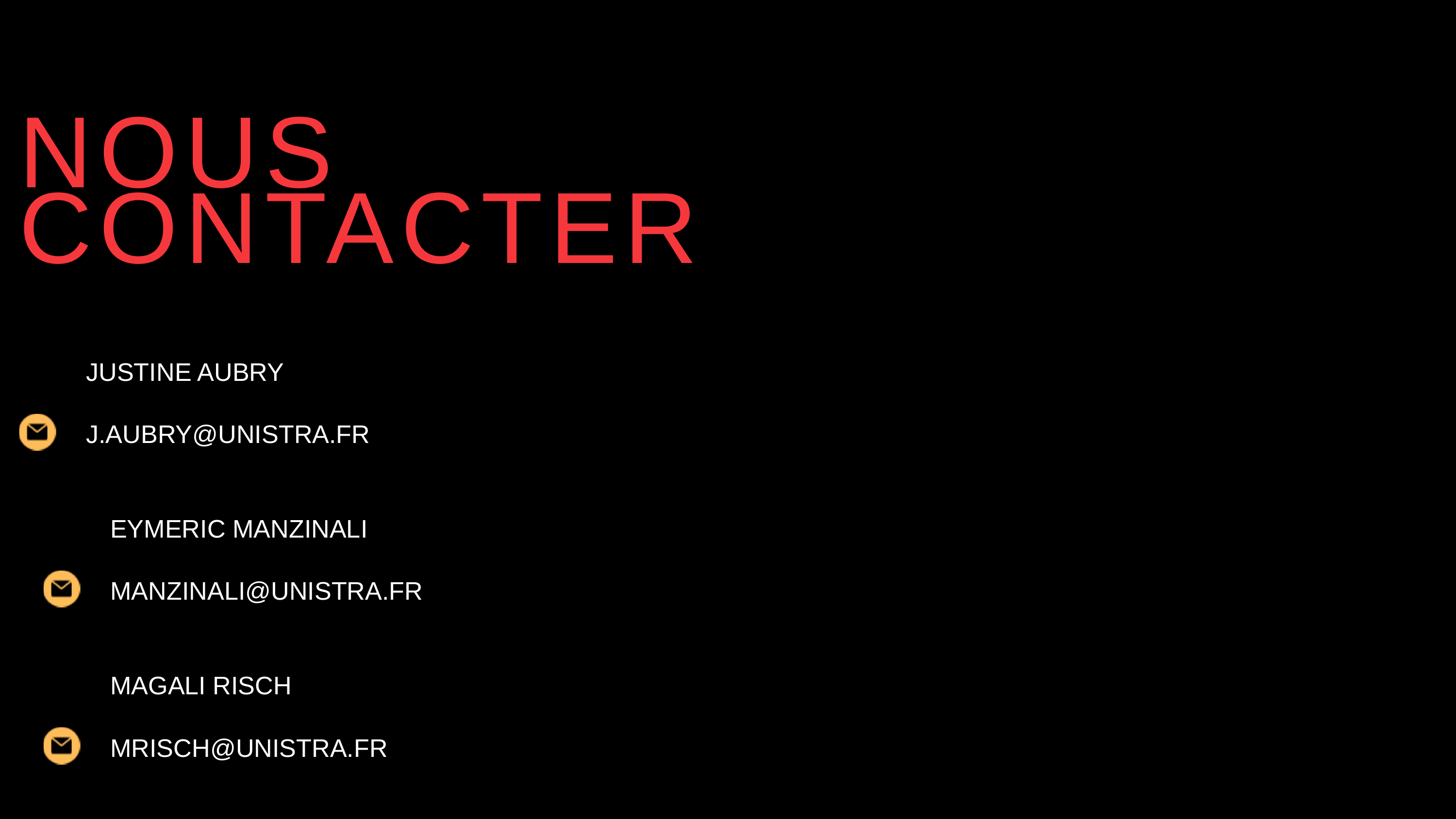

NOUS CONTACTER
JUSTINE AUBRY
J.AUBRY@UNISTRA.FR

EYMERIC MANZINALI
MANZINALI@UNISTRA.FR

MAGALI RISCH
MRISCH@UNISTRA.FR